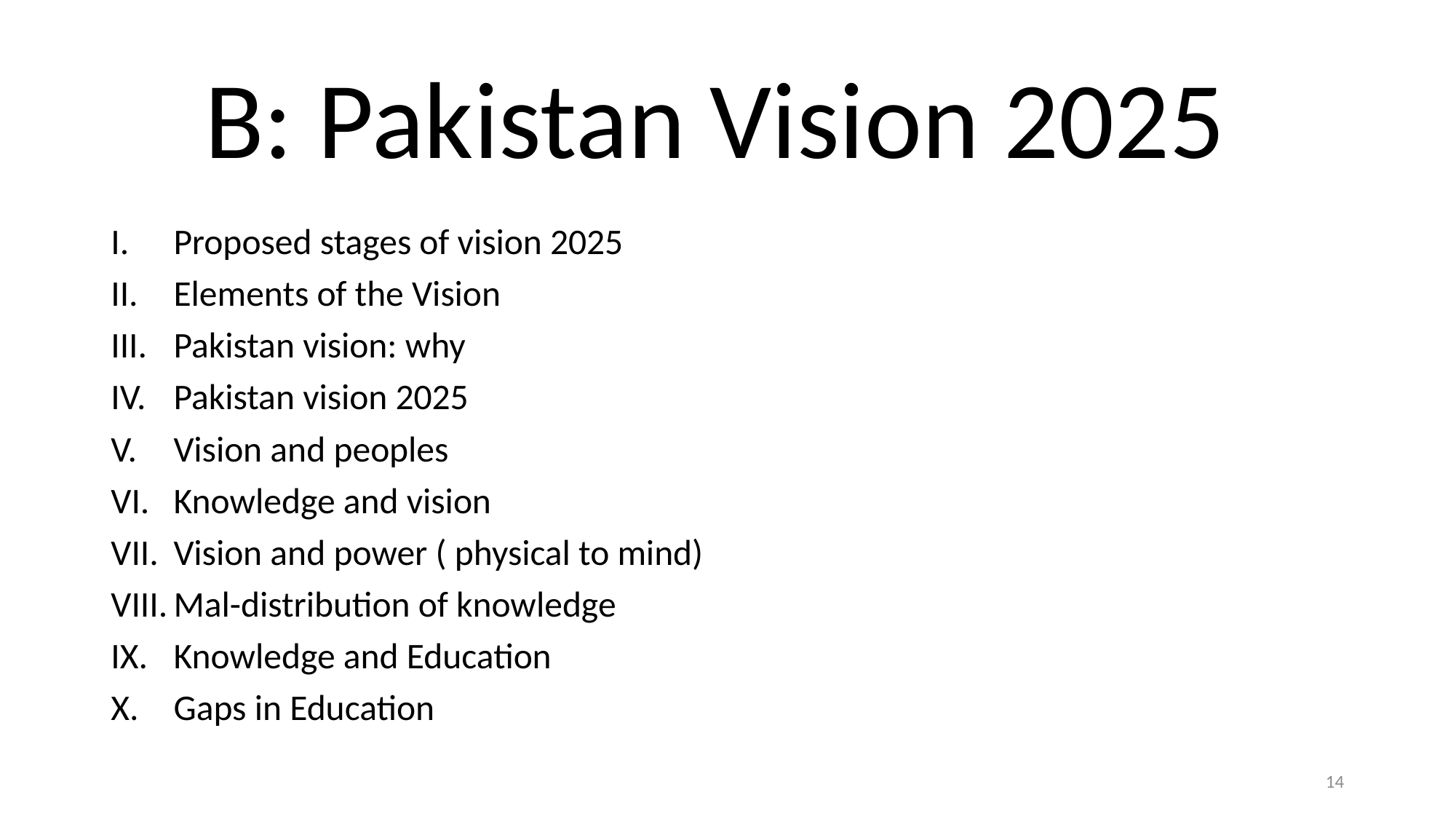

# B: Pakistan Vision 2025
Proposed stages of vision 2025
Elements of the Vision
Pakistan vision: why
Pakistan vision 2025
Vision and peoples
Knowledge and vision
Vision and power ( physical to mind)
Mal-distribution of knowledge
Knowledge and Education
Gaps in Education

14